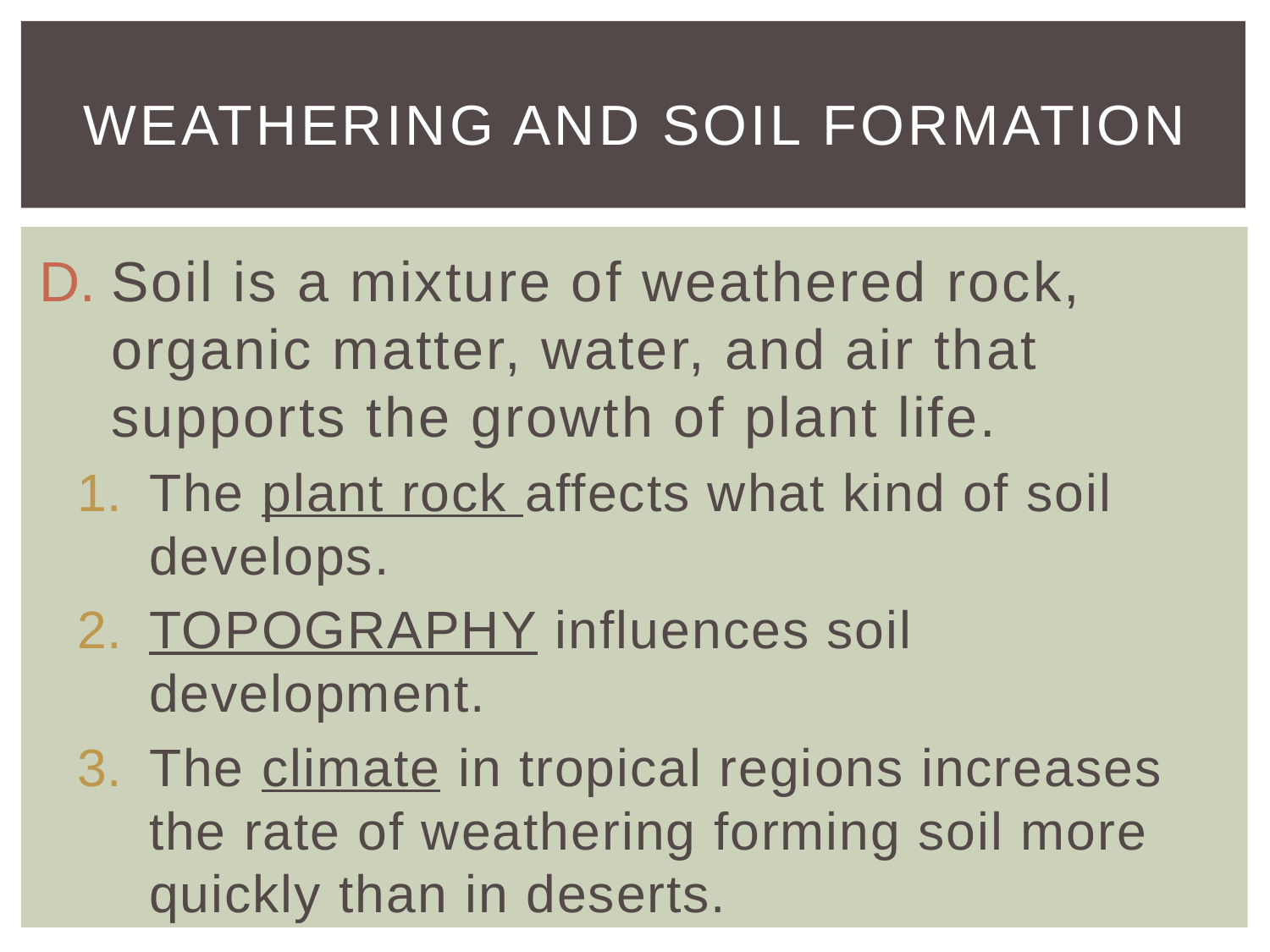

# Weathering and Soil Formation
Soil is a mixture of weathered rock, organic matter, water, and air that supports the growth of plant life.
The plant rock affects what kind of soil develops.
TOPOGRAPHY influences soil development.
The climate in tropical regions increases the rate of weathering forming soil more quickly than in deserts.